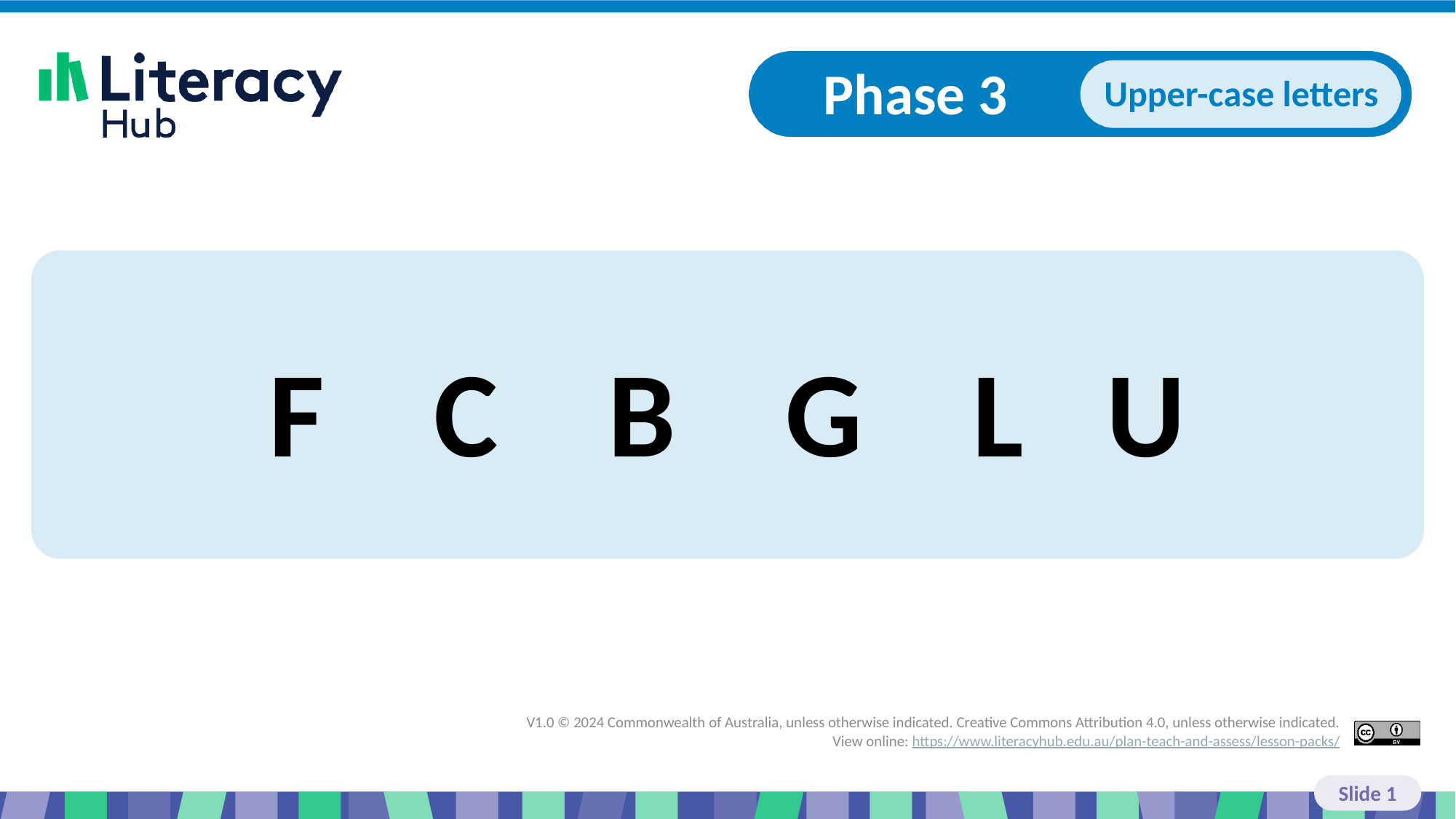

# Slide 1 F    C    B    G    L    U
F    C    B    G    L   U